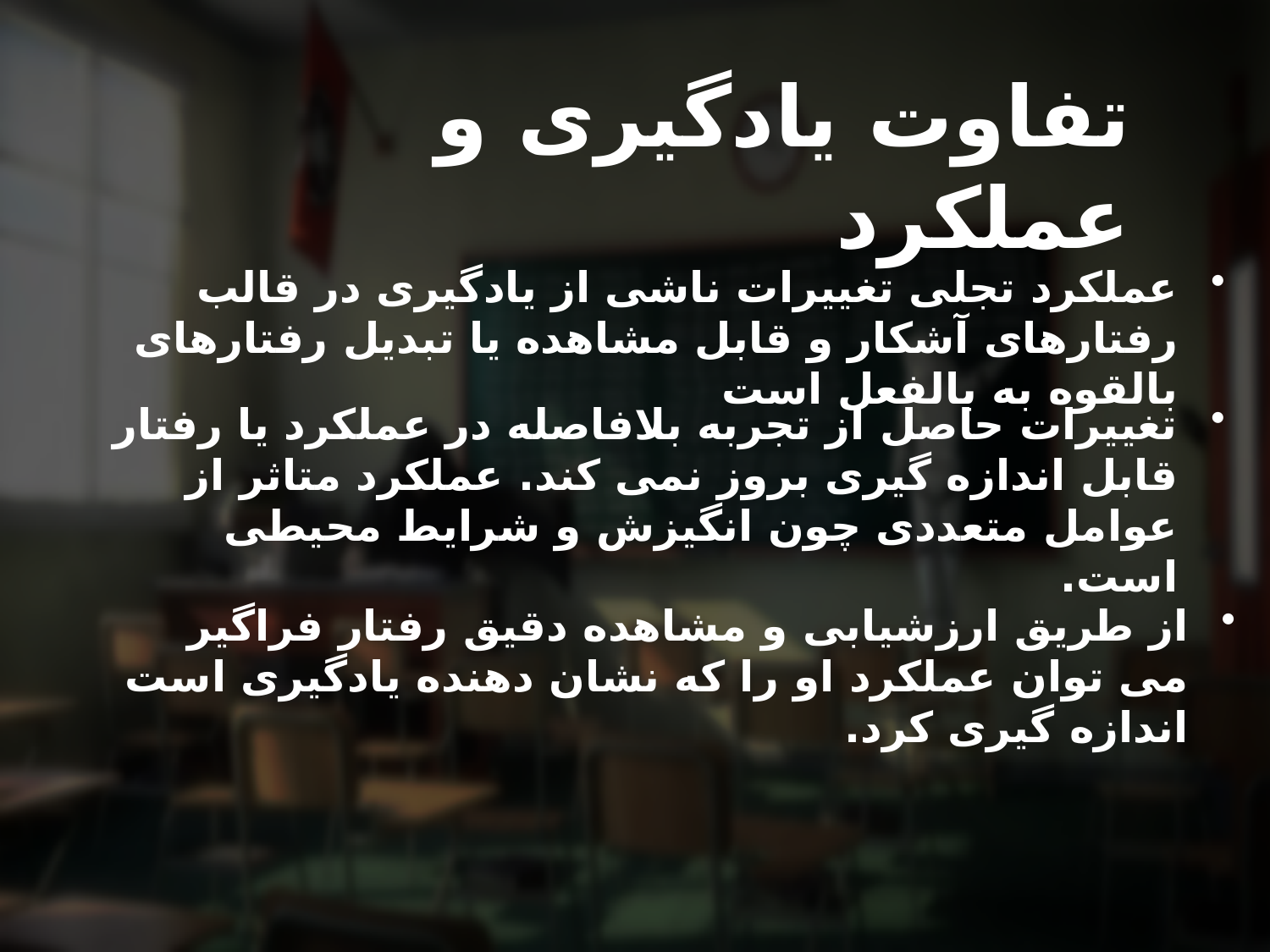

تفاوت یادگیری و عملکرد
عملکرد تجلی تغییرات ناشی از یادگیری در قالب رفتارهای آشکار و قابل مشاهده یا تبدیل رفتارهای بالقوه به بالفعل است
تغییرات حاصل از تجربه بلافاصله در عملکرد یا رفتار قابل اندازه گیری بروز نمی کند. عملکرد متاثر از عوامل متعددی چون انگیزش و شرایط محیطی است.
از طریق ارزشیابی و مشاهده دقیق رفتار فراگیر می توان عملکرد او را که نشان دهنده یادگیری است اندازه گیری کرد.